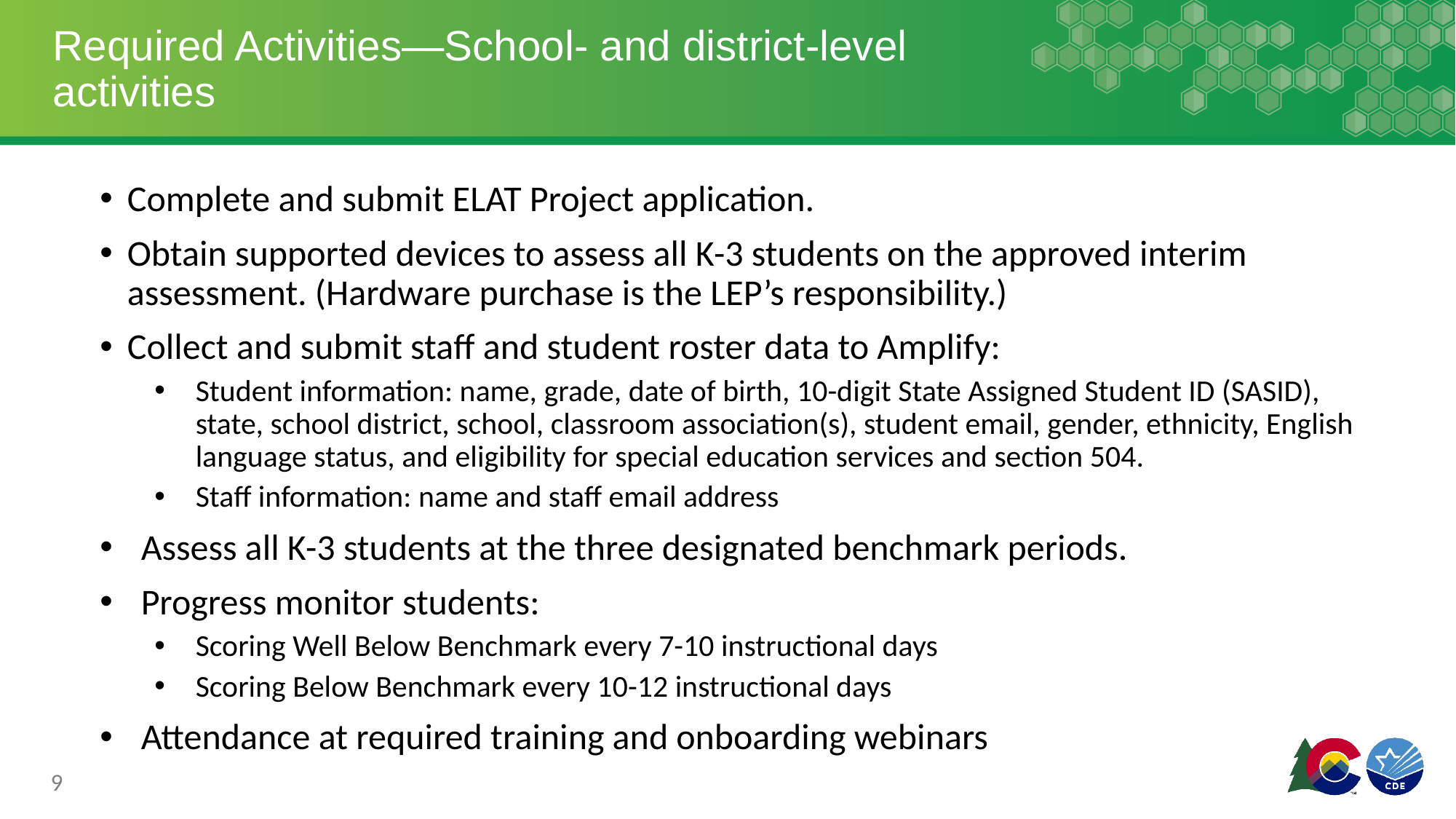

# Required Activities—School- and district-level activities
Complete and submit ELAT Project application.
Obtain supported devices to assess all K-3 students on the approved interim assessment. (Hardware purchase is the LEP’s responsibility.)
Collect and submit staff and student roster data to Amplify:
Student information: name, grade, date of birth, 10-digit State Assigned Student ID (SASID), state, school district, school, classroom association(s), student email, gender, ethnicity, English language status, and eligibility for special education services and section 504.
Staff information: name and staff email address
Assess all K-3 students at the three designated benchmark periods.
Progress monitor students:
Scoring Well Below Benchmark every 7-10 instructional days
Scoring Below Benchmark every 10-12 instructional days
Attendance at required training and onboarding webinars
9